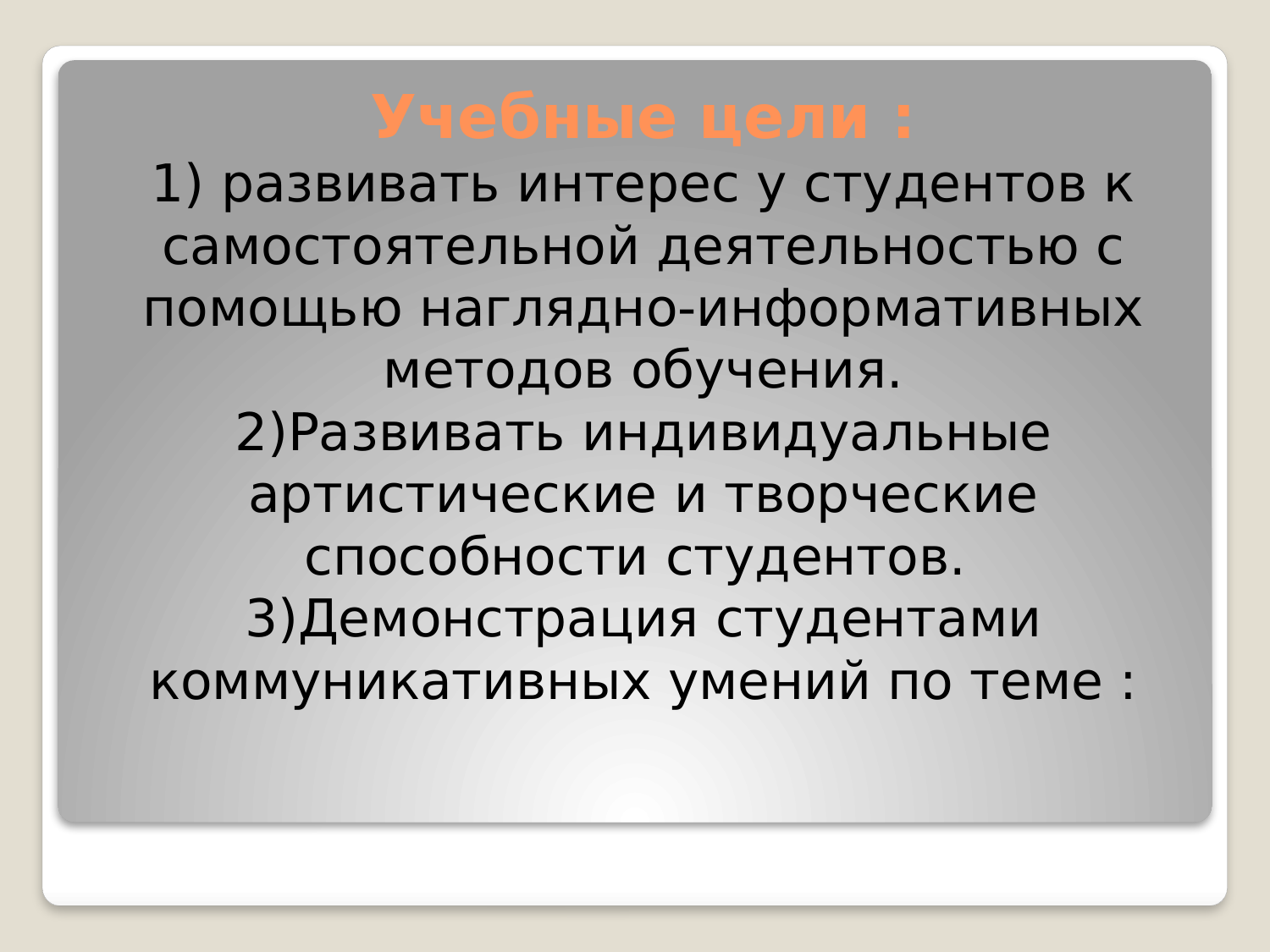

# Учебные цели : 1) развивать интерес у студентов к самостоятельной деятельностью с помощью наглядно-информативных методов обучения. 2)Развивать индивидуальные артистические и творческие способности студентов. 3)Демонстрация студентами коммуникативных умений по теме :